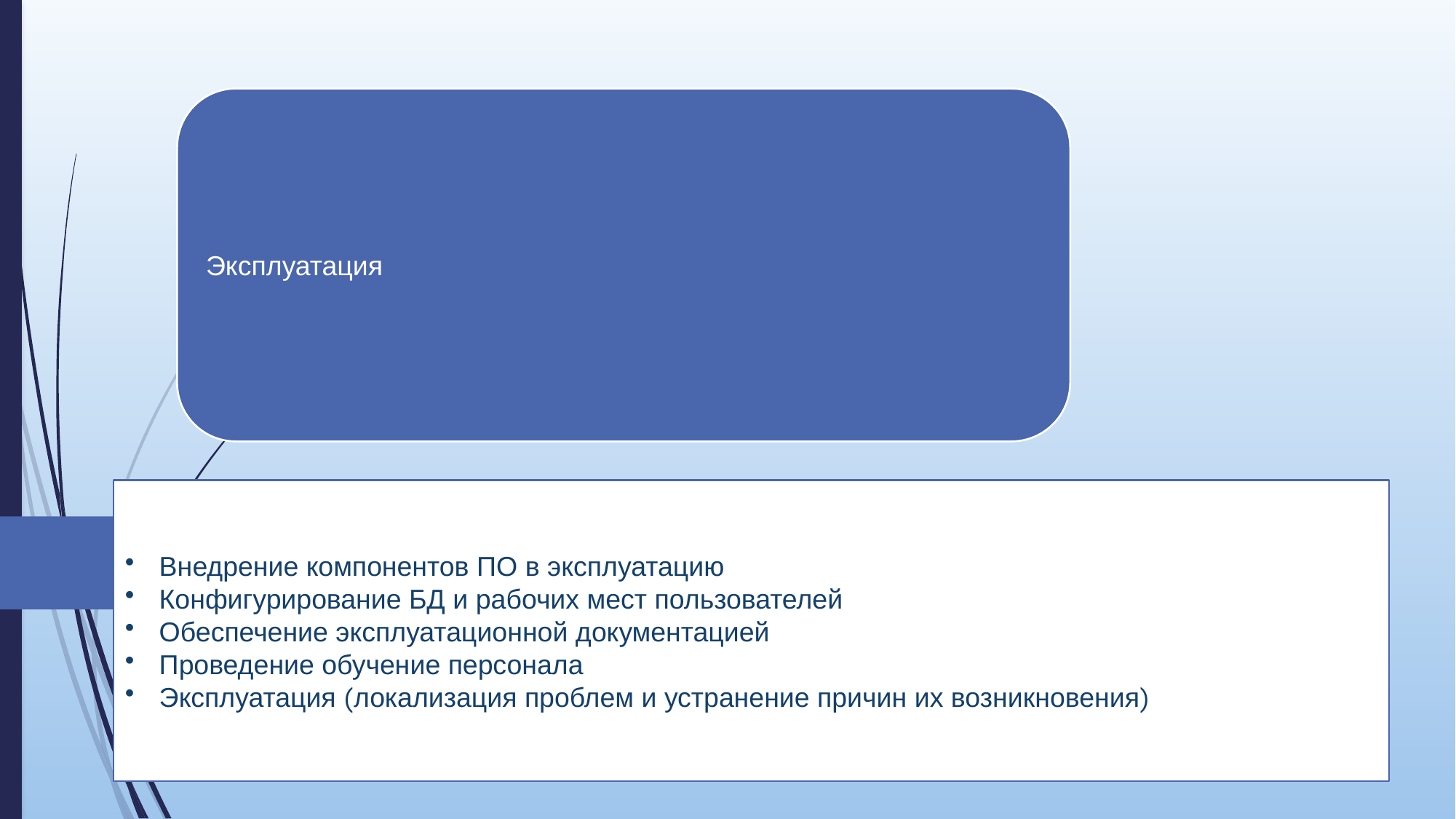

Эксплуатация
Внедрение компонентов ПО в эксплуатацию
Конфигурирование БД и рабочих мест пользователей
Проведение обучение персонала
Эксплуатация (локализация проблем и устранение причин их возникновения)
Обеспечение эксплуатационной документацией